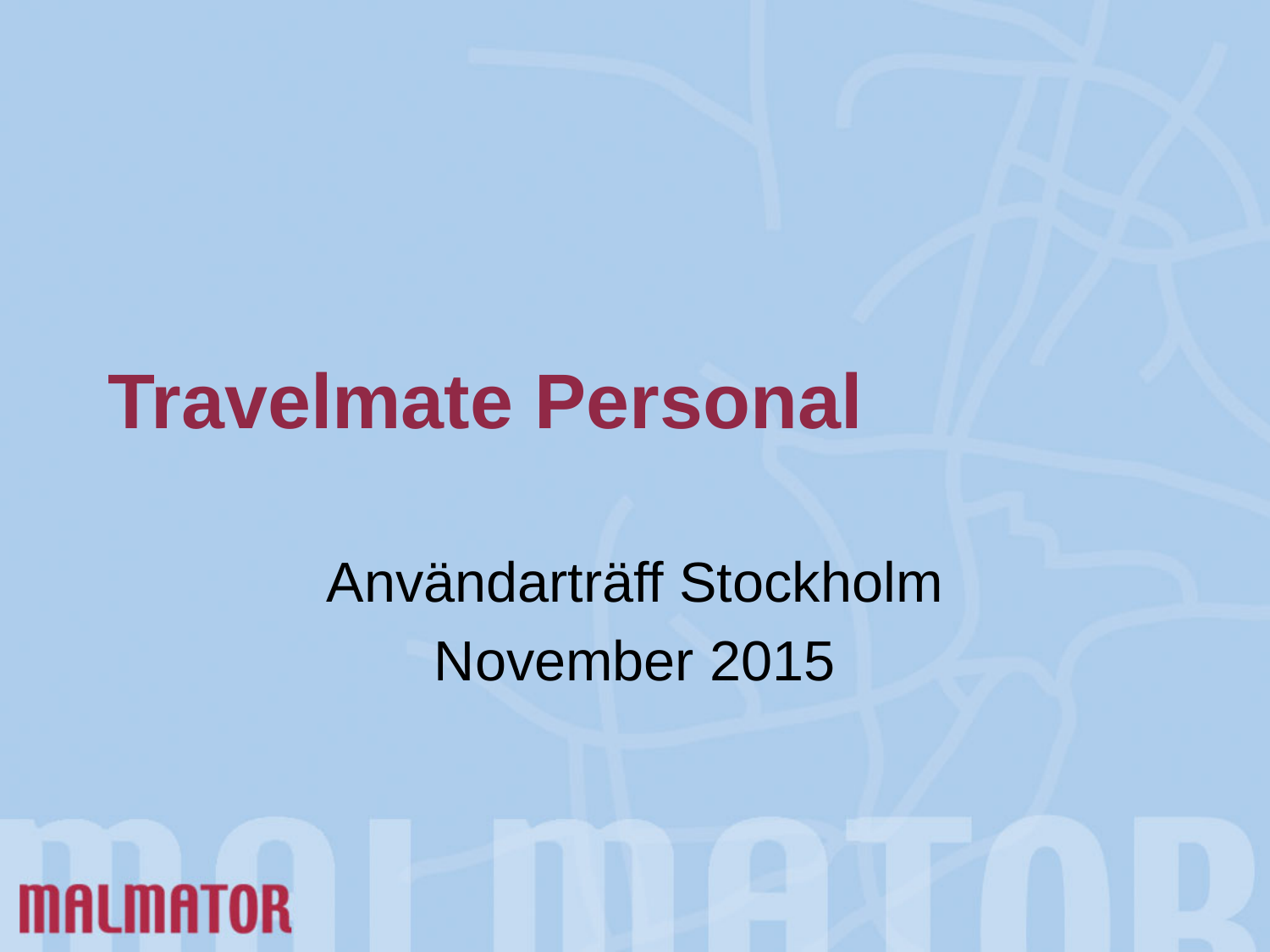

# Travelmate Personal
Användarträff Stockholm
November 2015